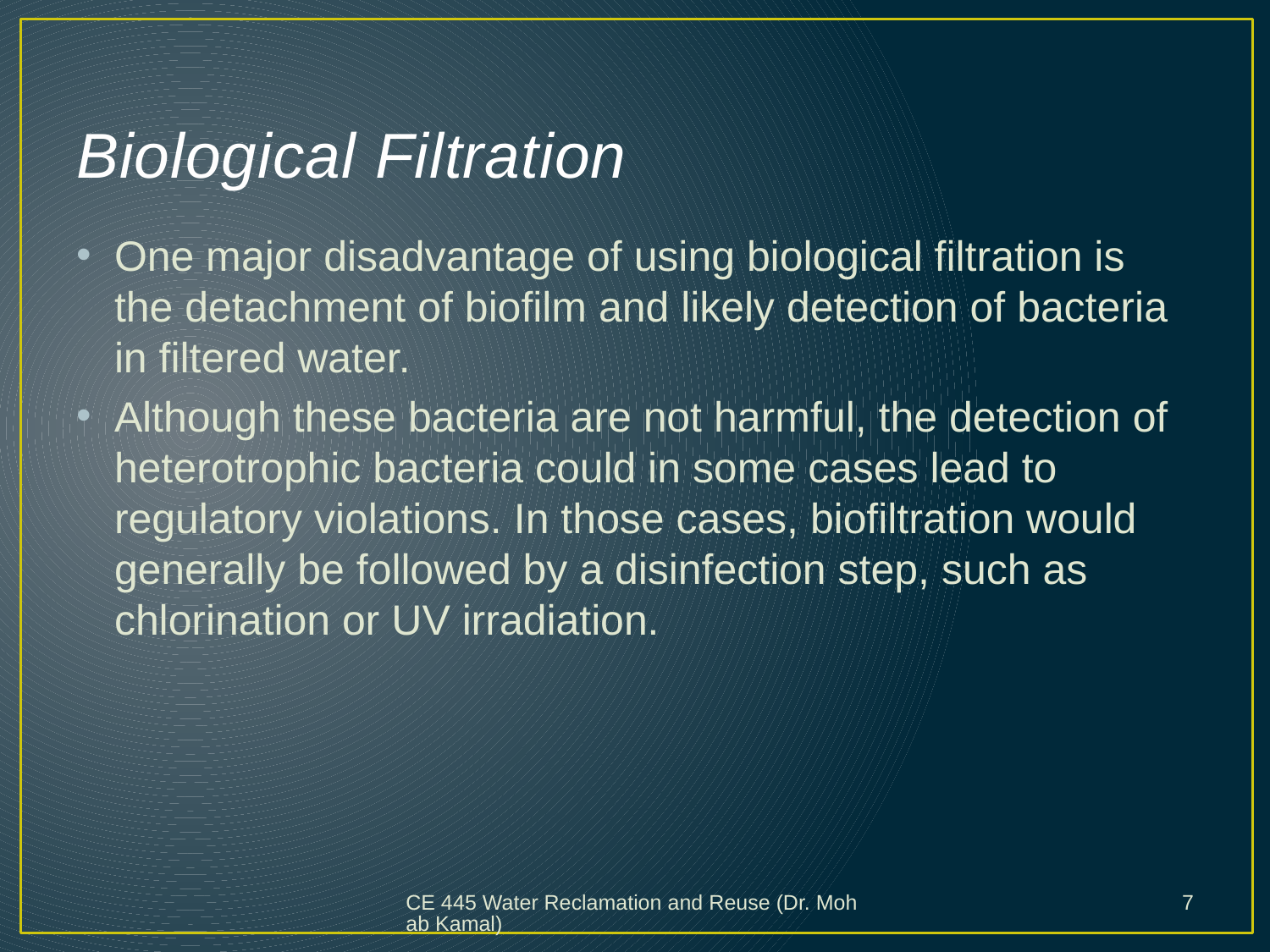

# Biological Filtration
One major disadvantage of using biological filtration is the detachment of biofilm and likely detection of bacteria in filtered water.
Although these bacteria are not harmful, the detection of heterotrophic bacteria could in some cases lead to regulatory violations. In those cases, biofiltration would generally be followed by a disinfection step, such as chlorination or UV irradiation.
CE 445 Water Reclamation and Reuse (Dr. Mohab Kamal)
7